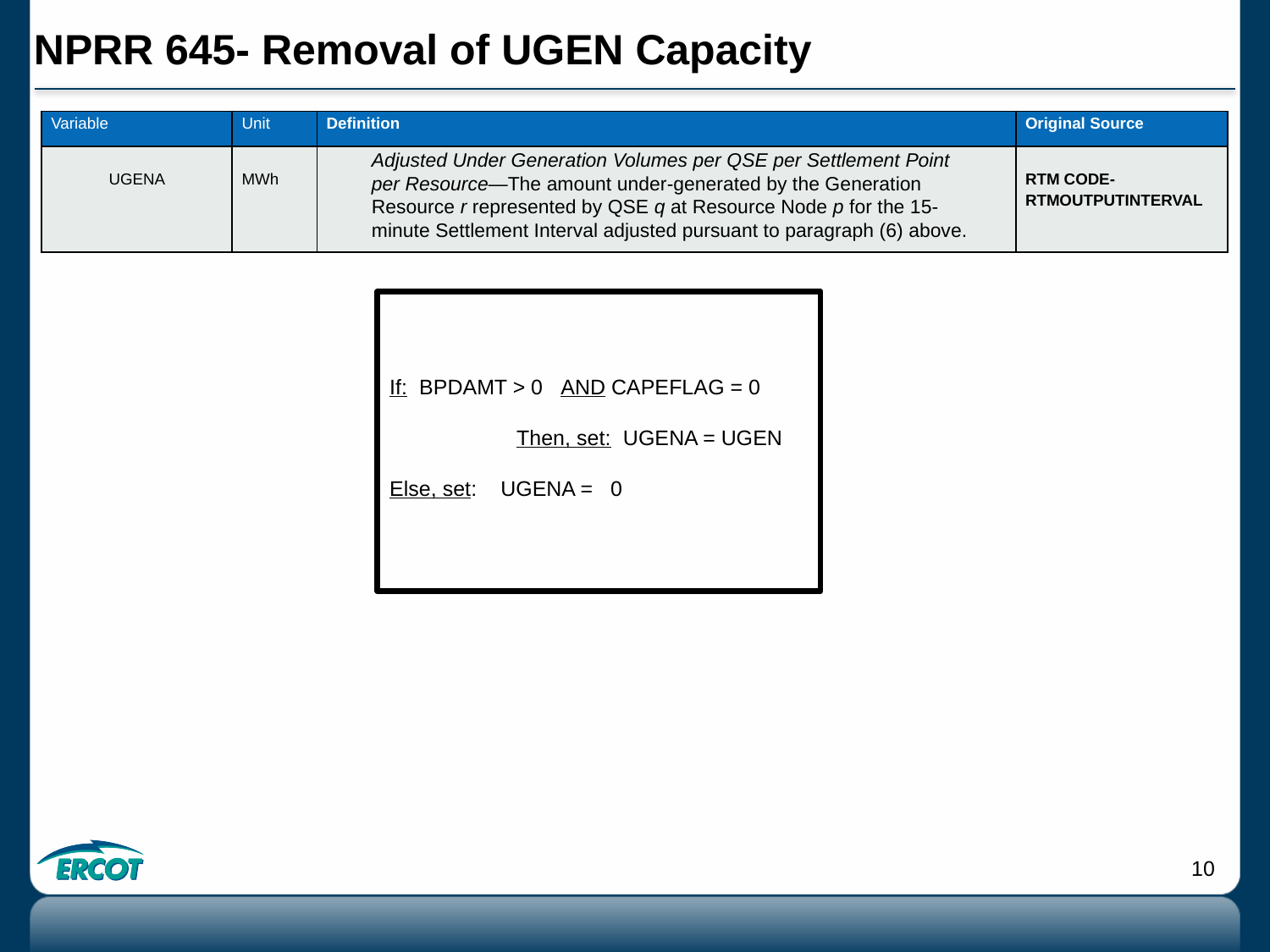

# NPRR 645- Removal of UGEN Capacity
| Variable | Unit | Definition | Original Source |
| --- | --- | --- | --- |
| UGENA | MWh |  | RTM CODE- RTMOUTPUTINTERVAL |
Adjusted Under Generation Volumes per QSE per Settlement Point per Resource—The amount under-generated by the Generation Resource r represented by QSE q at Resource Node p for the 15-minute Settlement Interval adjusted pursuant to paragraph (6) above.

If:  BPDAMT > 0   AND CAPEFLAG = 0

	Then, set:  UGENA = UGEN

Else, set:    UGENA =   0